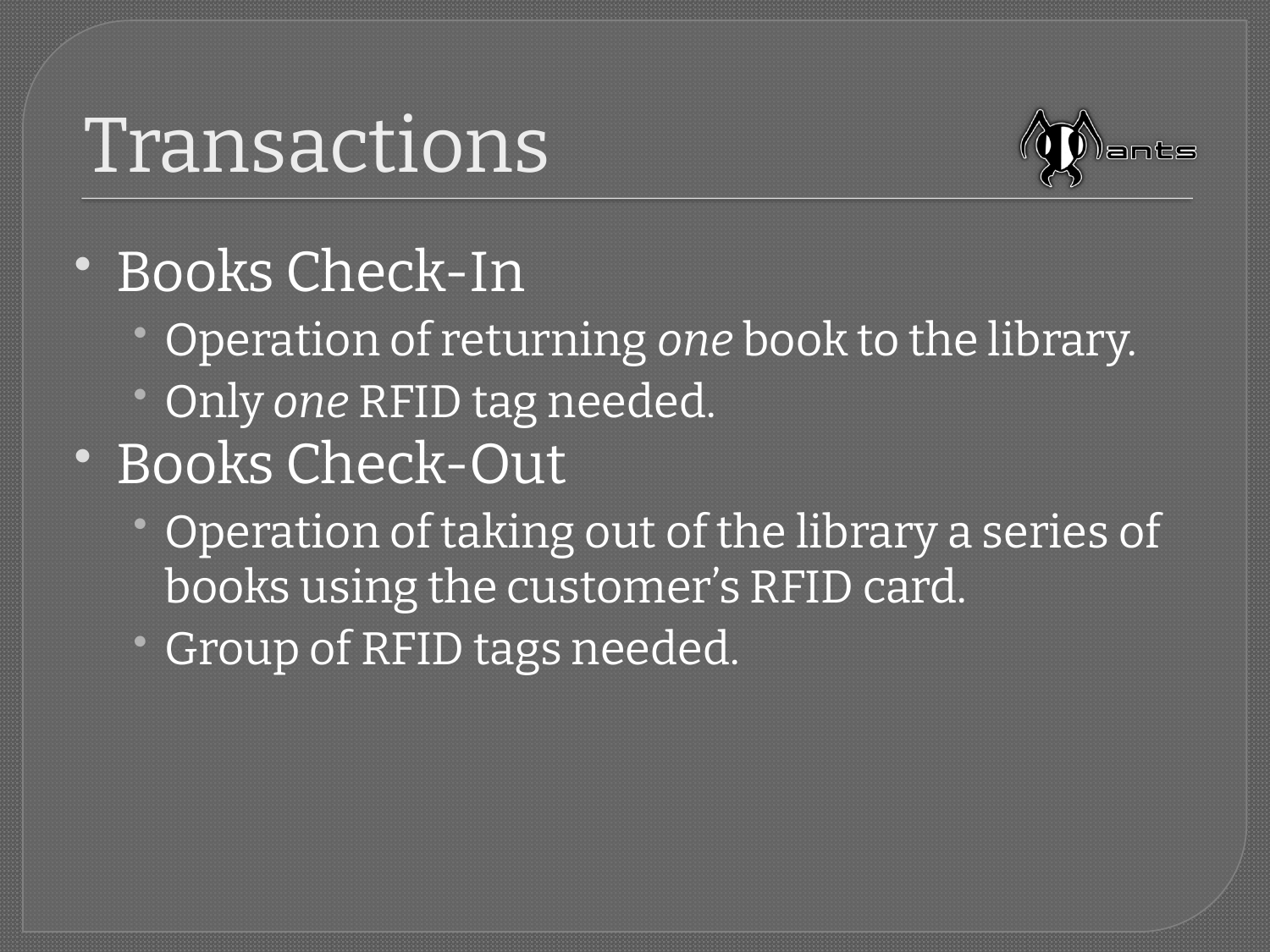

# Transactions
Books Check-In
Operation of returning one book to the library.
Only one RFID tag needed.
Books Check-Out
Operation of taking out of the library a series of books using the customer’s RFID card.
Group of RFID tags needed.